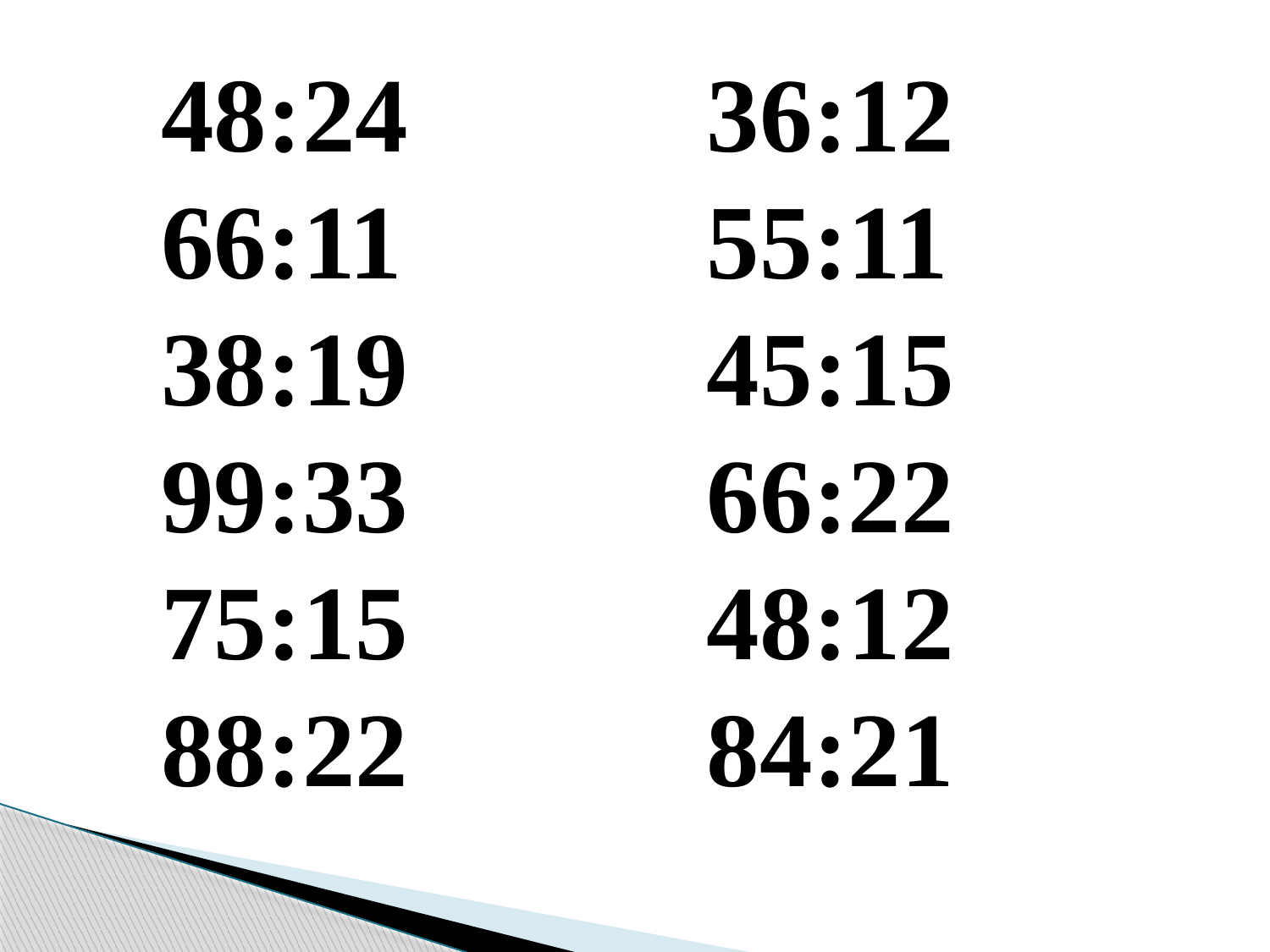

48:24
66:11
38:19
99:33
75:15
88:22

36:12
55:11
45:15
66:22
48:12
84:21